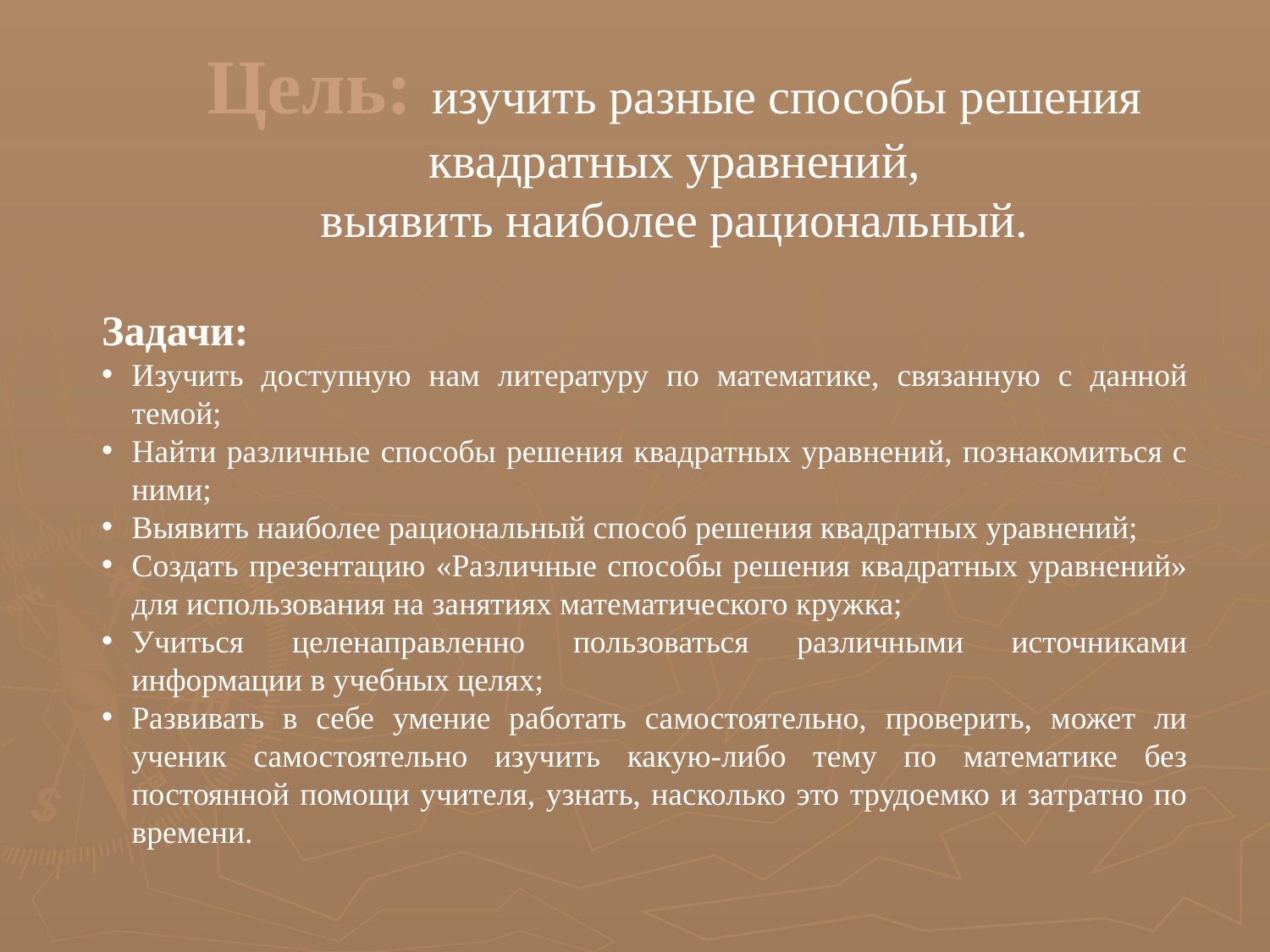

Цель: изучить разные способы решения квадратных уравнений,
выявить наиболее рациональный.
Задачи:
Изучить доступную нам литературу по математике, связанную с данной темой;
Найти различные способы решения квадратных уравнений, познакомиться с ними;
Выявить наиболее рациональный способ решения квадратных уравнений;
Создать презентацию «Различные способы решения квадратных уравнений» для использования на занятиях математического кружка;
Учиться целенаправленно пользоваться различными источниками информации в учебных целях;
Развивать в себе умение работать самостоятельно, проверить, может ли ученик самостоятельно изучить какую-либо тему по математике без постоянной помощи учителя, узнать, насколько это трудоемко и затратно по времени.